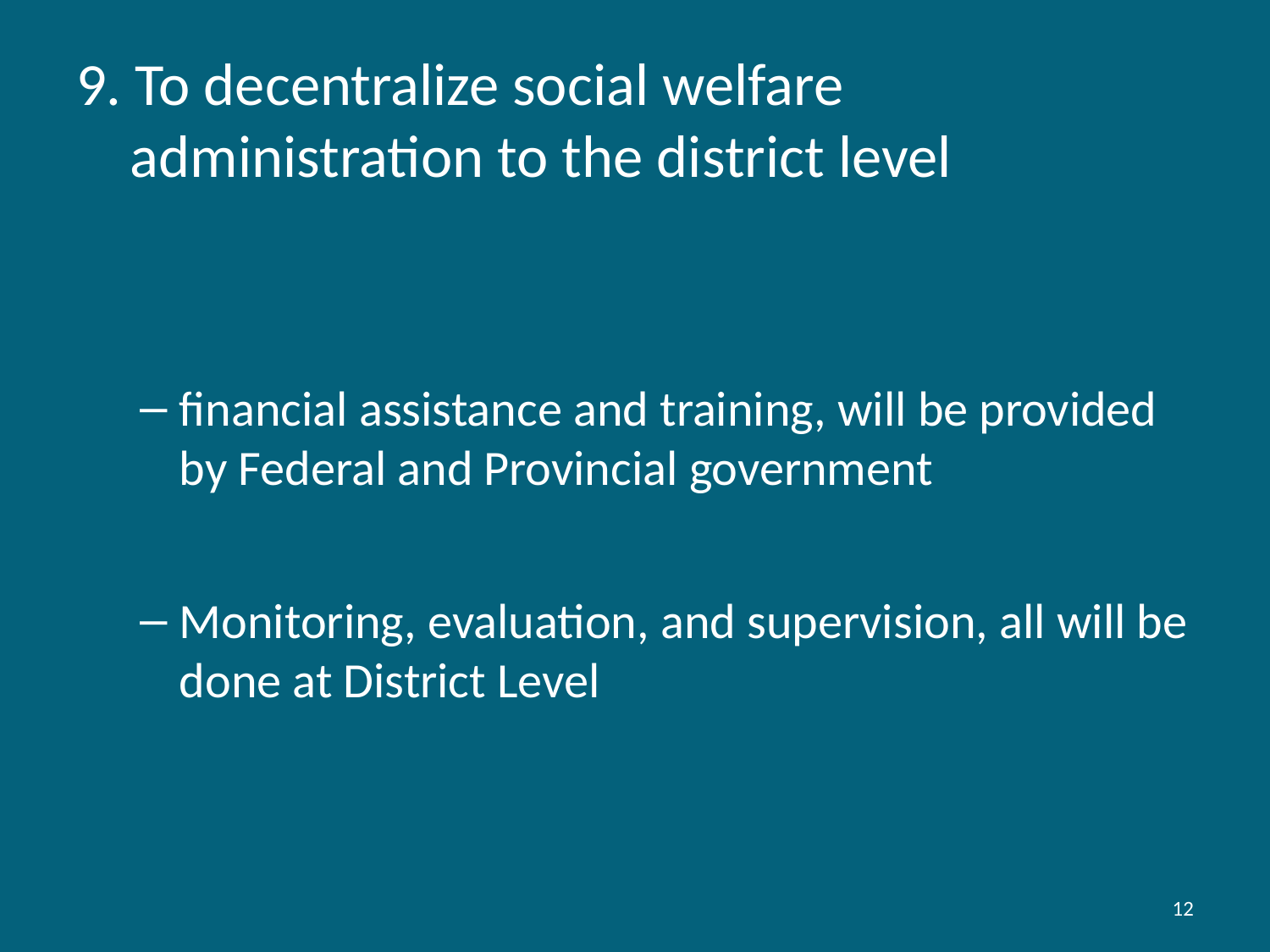

# 9. To decentralize social welfare administration to the district level
financial assistance and training, will be provided by Federal and Provincial government

Monitoring, evaluation, and supervision, all will be done at District Level
12